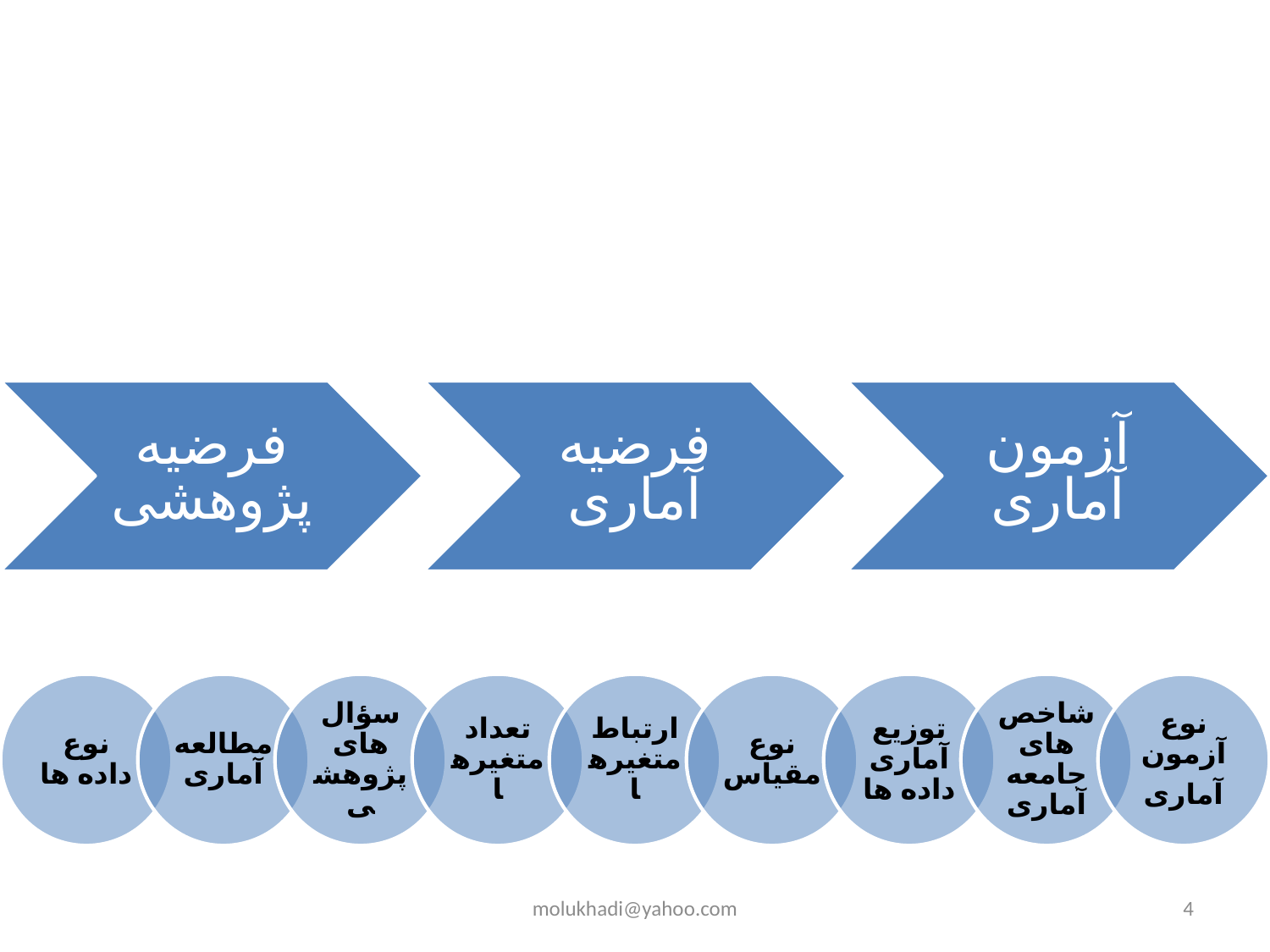

#
فرضیه پژوهشی
آزمون آماری
فرضیه آماری
نوع داده ها
مطالعه آماری
سؤال های پژوهشی
تعداد متغیرها
ارتباط متغیرها
نوع مقیاس
توزیع آماری داده ها
شاخص های جامعه آماری
نوع آزمون
آماری
molukhadi@yahoo.com
4